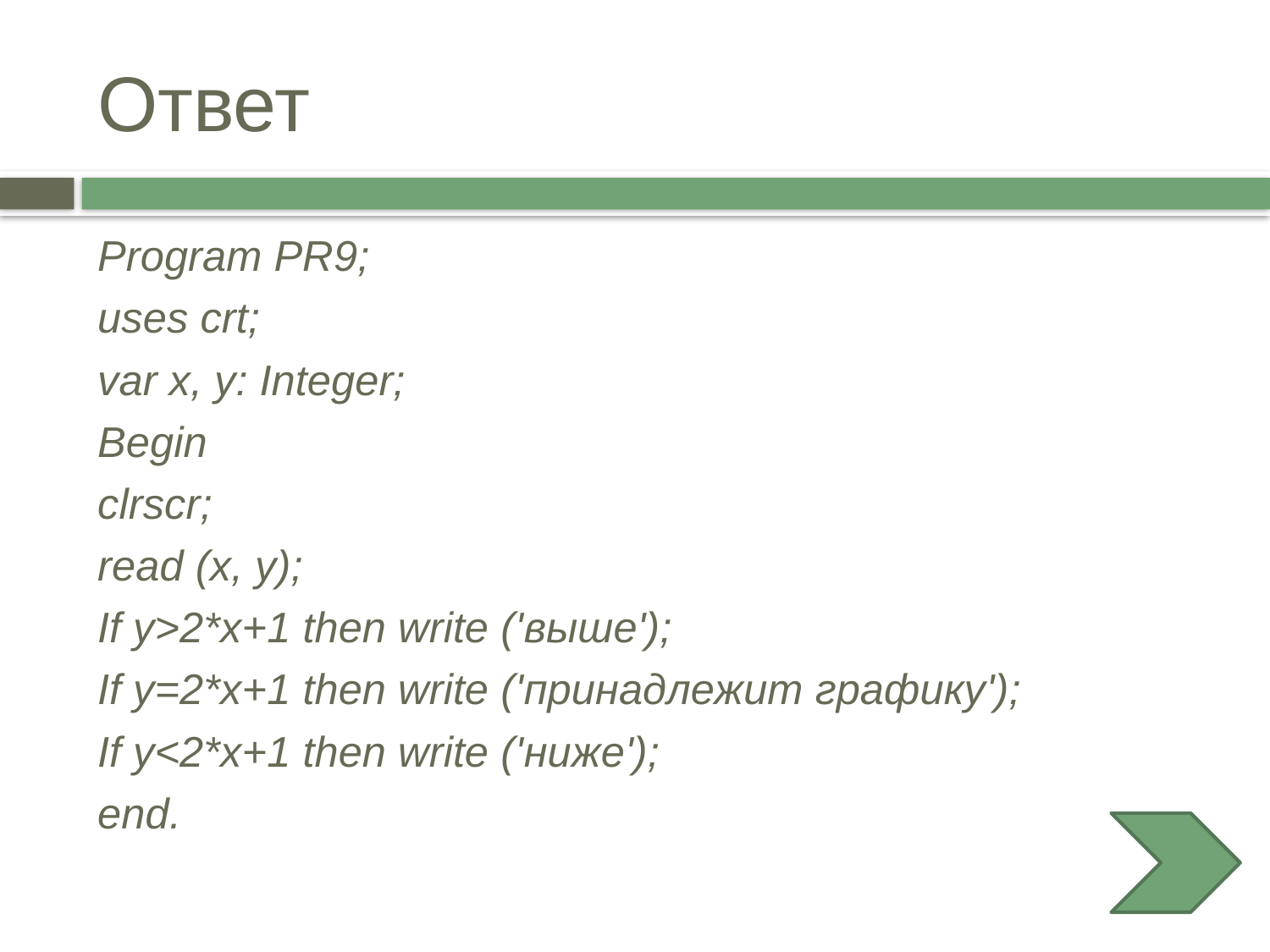

# Ответ
Program PR9;
uses crt;
var x, y: Integer;
Begin
clrscr;
read (x, y);
If y>2*x+1 then write ('выше');
If y=2*x+1 then write ('принадлежит графику');
If y<2*x+1 then write ('ниже');
end.